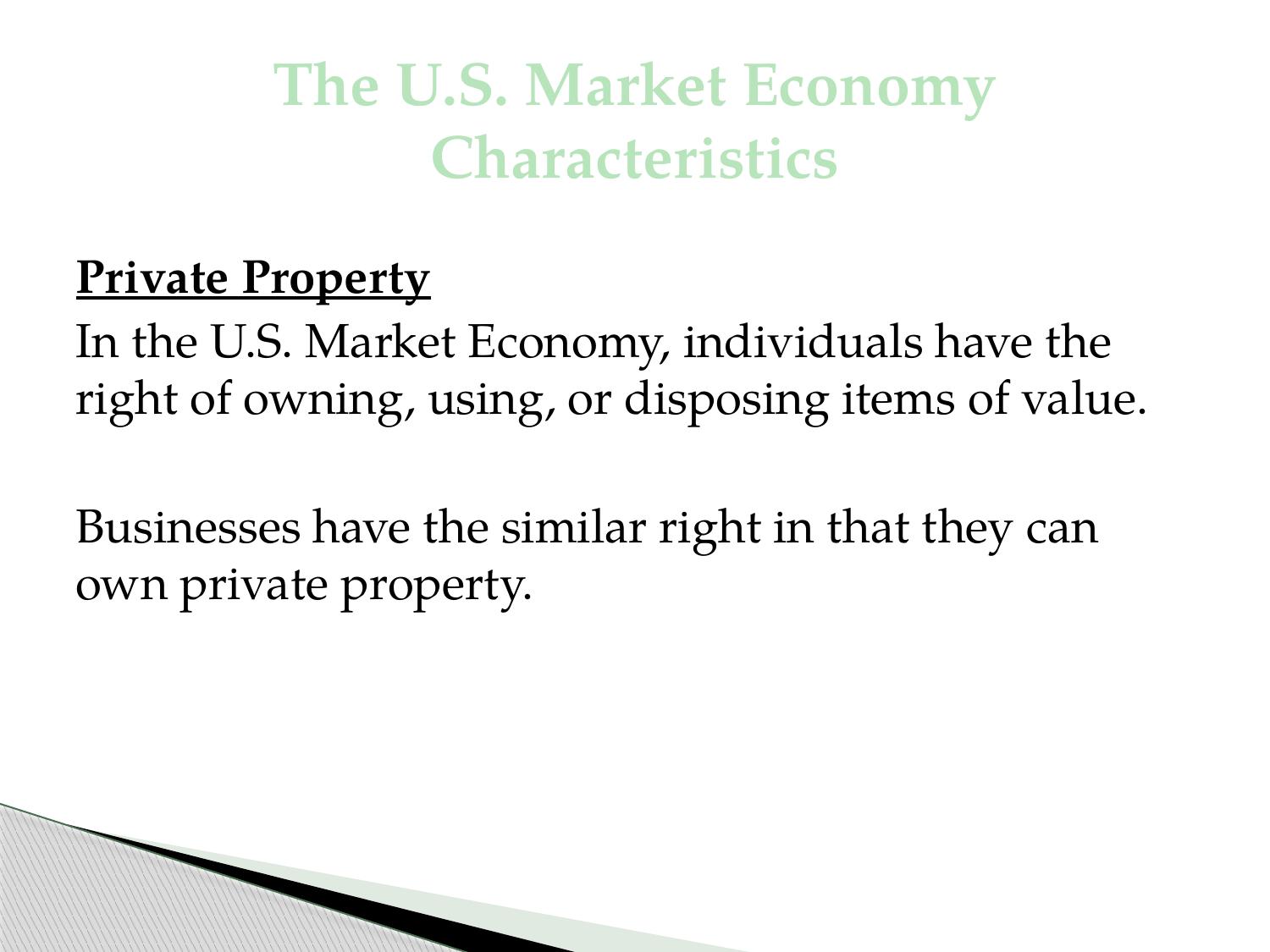

# The U.S. Market Economy Characteristics
Private Property
In the U.S. Market Economy, individuals have the right of owning, using, or disposing items of value.

Businesses have the similar right in that they can own private property.